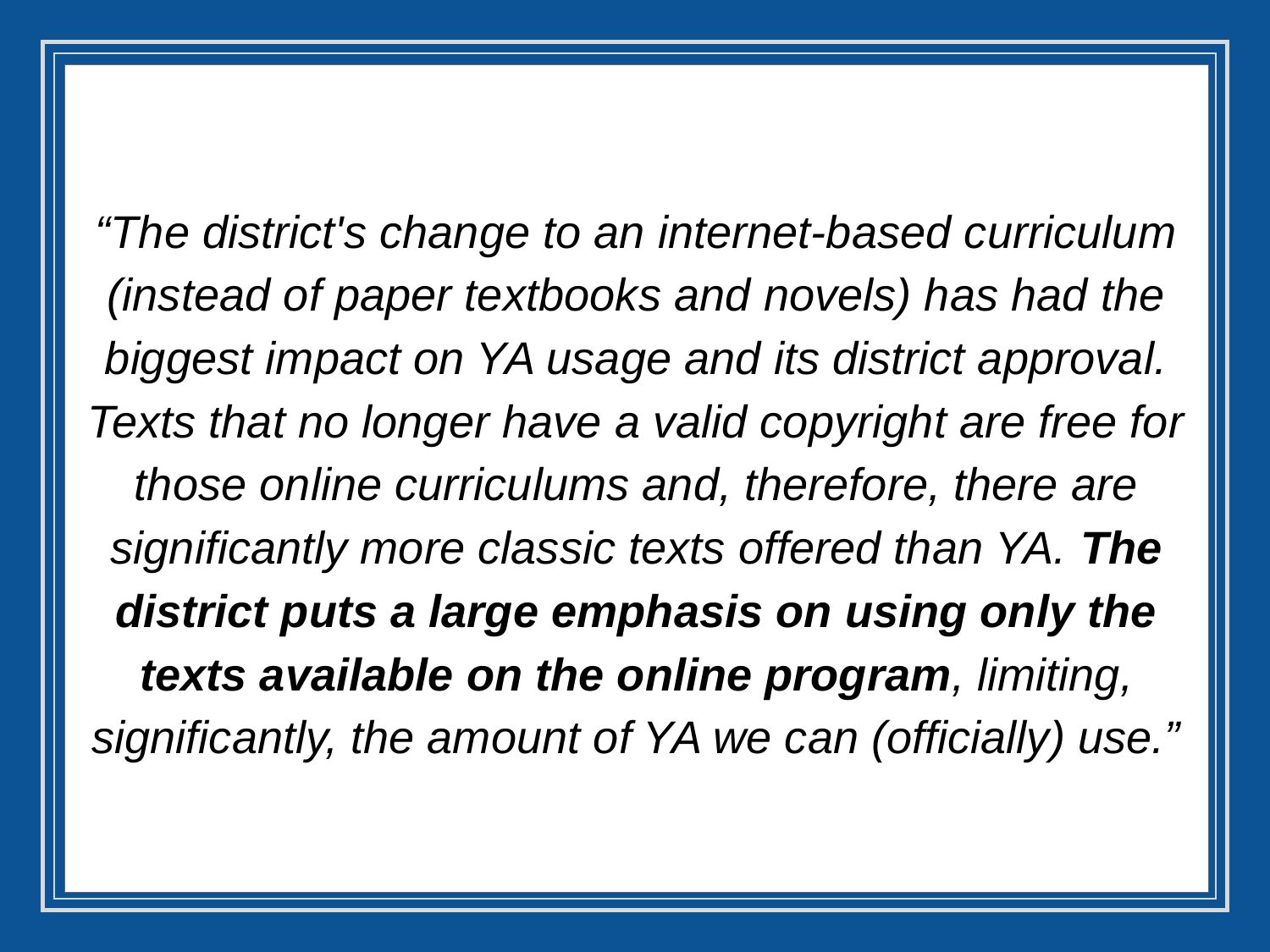

“The district's change to an internet-based curriculum (instead of paper textbooks and novels) has had the biggest impact on YA usage and its district approval. Texts that no longer have a valid copyright are free for those online curriculums and, therefore, there are significantly more classic texts offered than YA. The district puts a large emphasis on using only the texts available on the online program, limiting, significantly, the amount of YA we can (officially) use.”